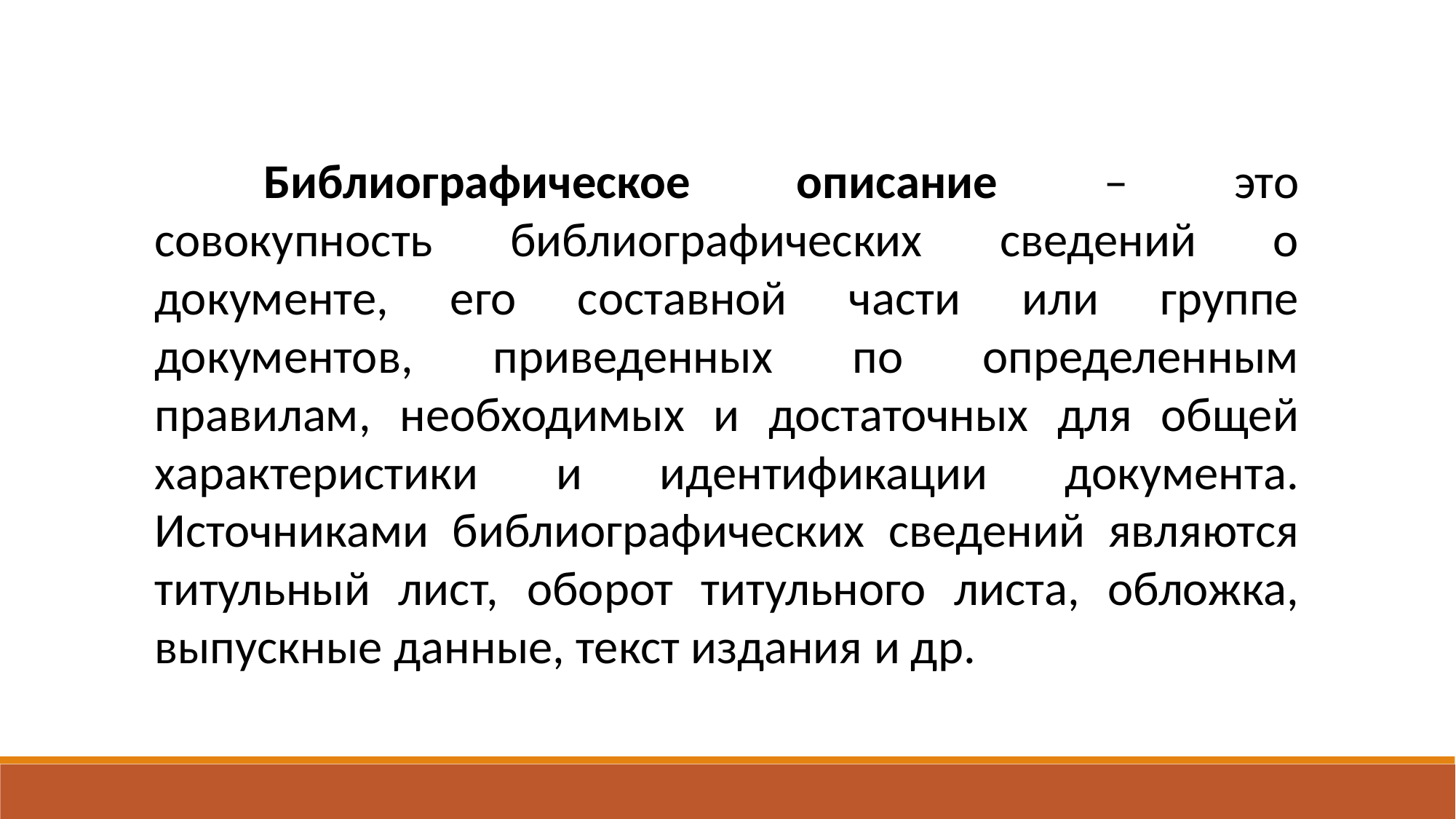

Библиографическое описание – это совокупность библиографических сведений о документе, его составной части или группе документов, приведенных по определенным правилам, необходимых и достаточных для общей характеристики и идентификации документа. Источниками библиографических сведений являются титульный лист, оборот титульного листа, обложка, выпускные данные, текст издания и др.